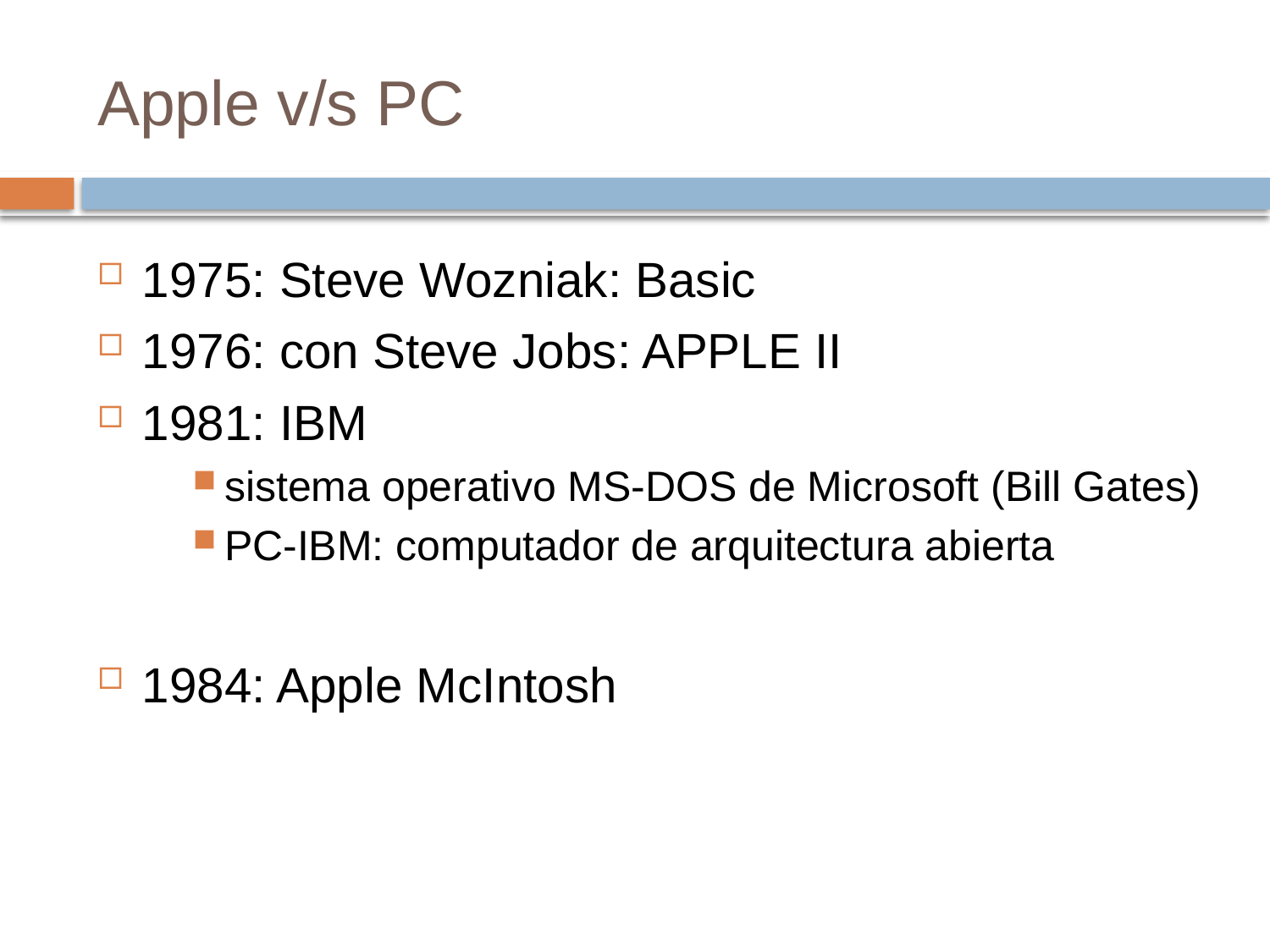

# Apple v/s PC
1975: Steve Wozniak: Basic
1976: con Steve Jobs: APPLE II
1981: IBM
sistema operativo MS-DOS de Microsoft (Bill Gates)
PC-IBM: computador de arquitectura abierta

1984: Apple McIntosh